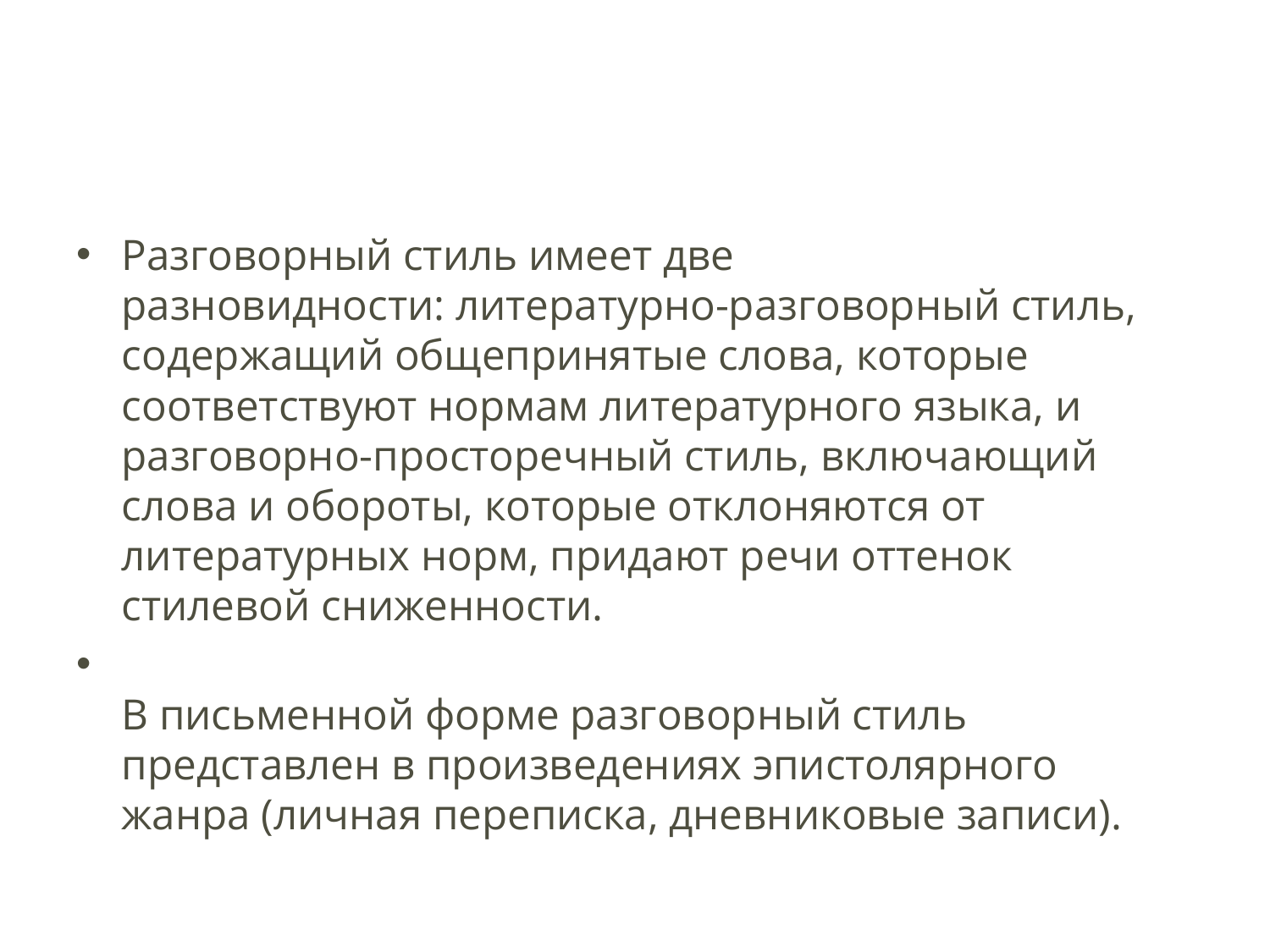

#
Разговорный стиль имеет две разновидности: литературно-разговорный стиль, содержащий общепринятые слова, которые соответствуют нормам литературного языка, и разговорно-просторечный стиль, включающий слова и обороты, которые отклоняются от литературных норм, придают речи оттенок стилевой сниженности.
В письменной форме разговорный стиль представлен в произведениях эпистолярного жанра (личная переписка, дневниковые записи).